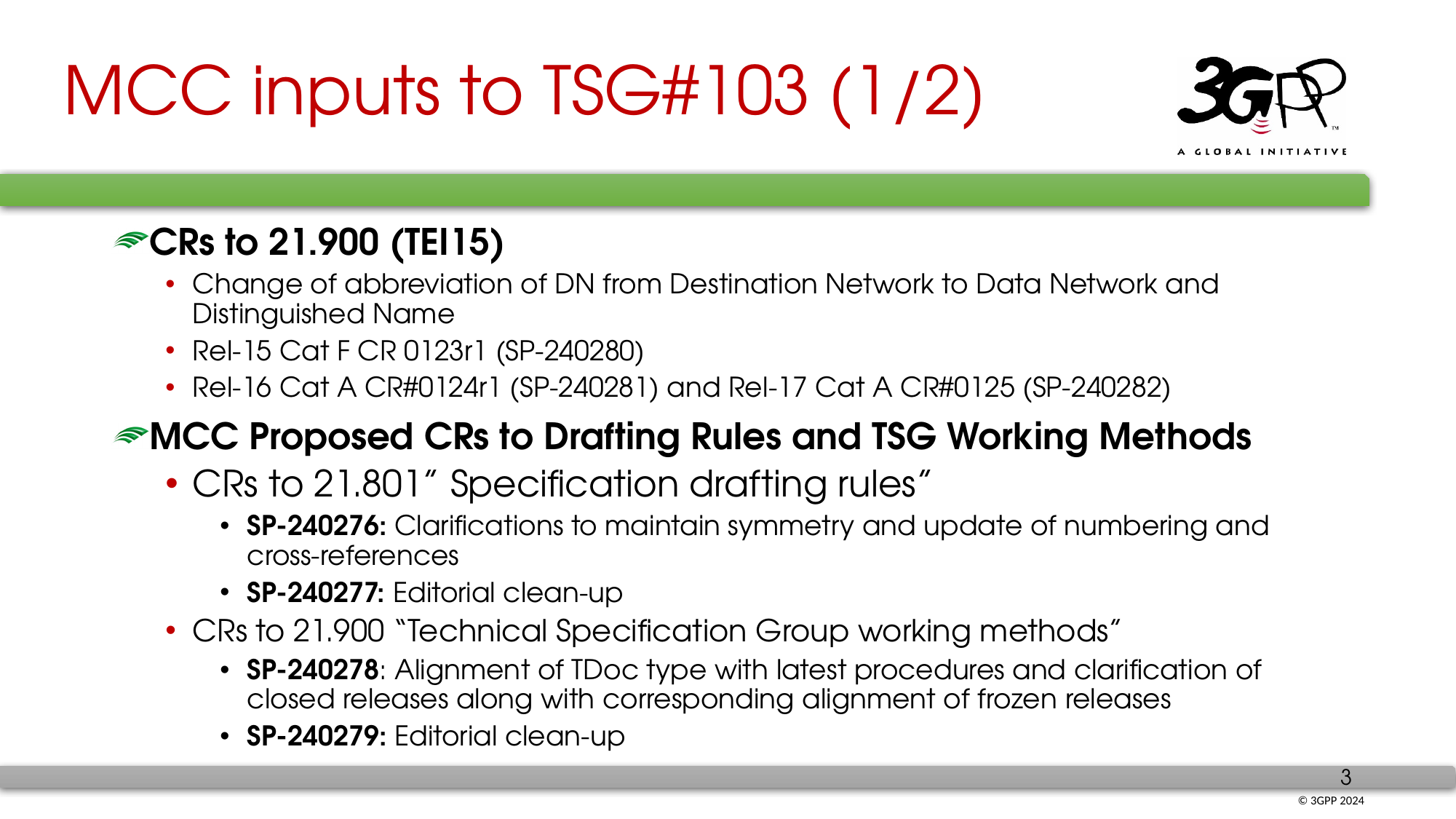

# MCC inputs to TSG#103 (1/2)
CRs to 21.900 (TEI15)
Change of abbreviation of DN from Destination Network to Data Network and Distinguished Name
Rel-15 Cat F CR 0123r1 (SP-240280)
Rel-16 Cat A CR#0124r1 (SP-240281) and Rel-17 Cat A CR#0125 (SP-240282)
MCC Proposed CRs to Drafting Rules and TSG Working Methods
CRs to 21.801” Specification drafting rules”
SP-240276: Clarifications to maintain symmetry and update of numbering and cross-references
SP-240277: Editorial clean-up
CRs to 21.900 “Technical Specification Group working methods”
SP-240278: Alignment of TDoc type with latest procedures and clarification of closed releases along with corresponding alignment of frozen releases
SP-240279: Editorial clean-up